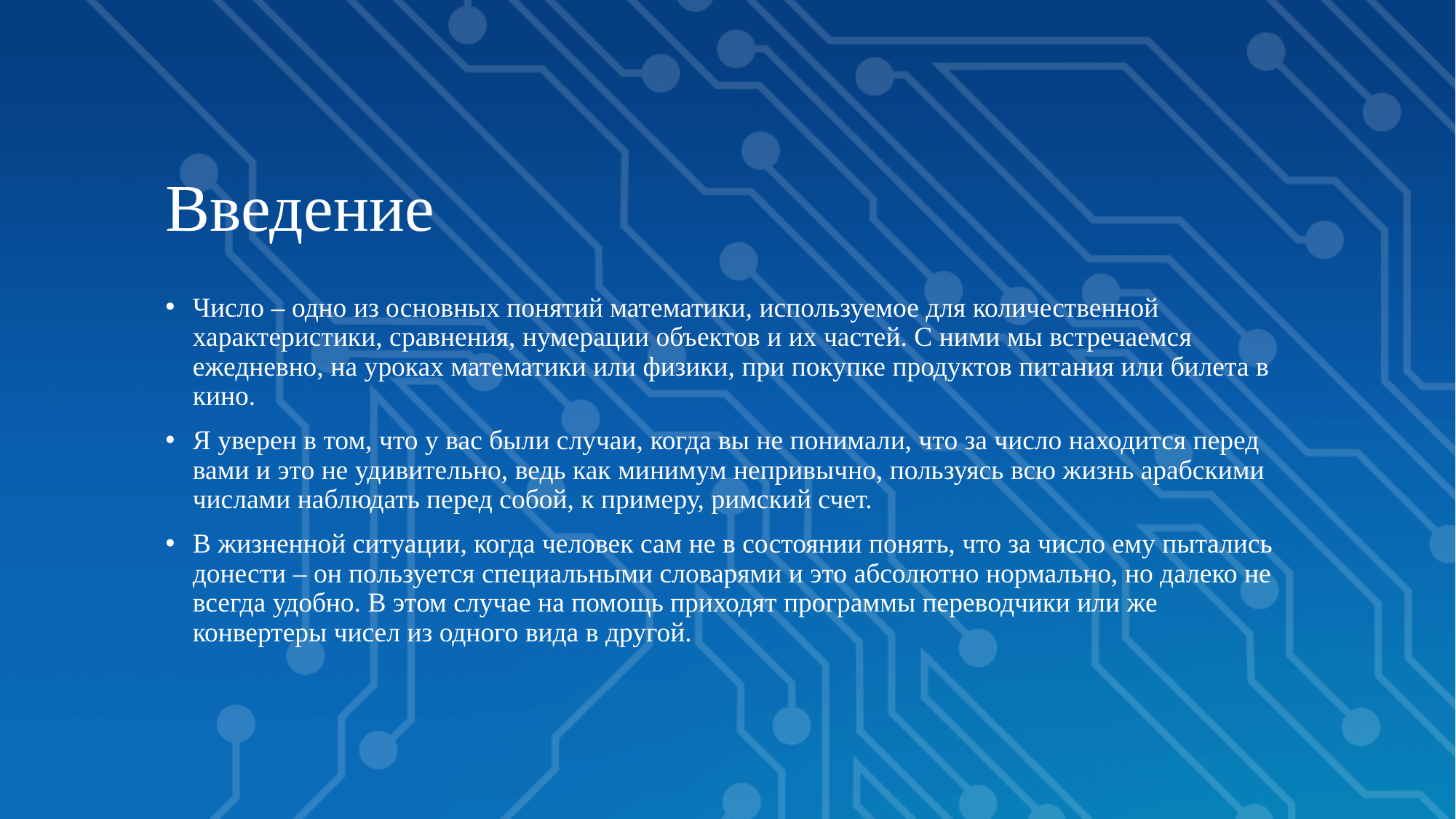

# Введение
Число – одно из основных понятий математики, используемое для количественной характеристики, сравнения, нумерации объектов и их частей. С ними мы встречаемся ежедневно, на уроках математики или физики, при покупке продуктов питания или билета в кино.
Я уверен в том, что у вас были случаи, когда вы не понимали, что за число находится перед вами и это не удивительно, ведь как минимум непривычно, пользуясь всю жизнь арабскими числами наблюдать перед собой, к примеру, римский счет.
В жизненной ситуации, когда человек сам не в состоянии понять, что за число ему пытались донести – он пользуется специальными словарями и это абсолютно нормально, но далеко не всегда удобно. В этом случае на помощь приходят программы переводчики или же конвертеры чисел из одного вида в другой.